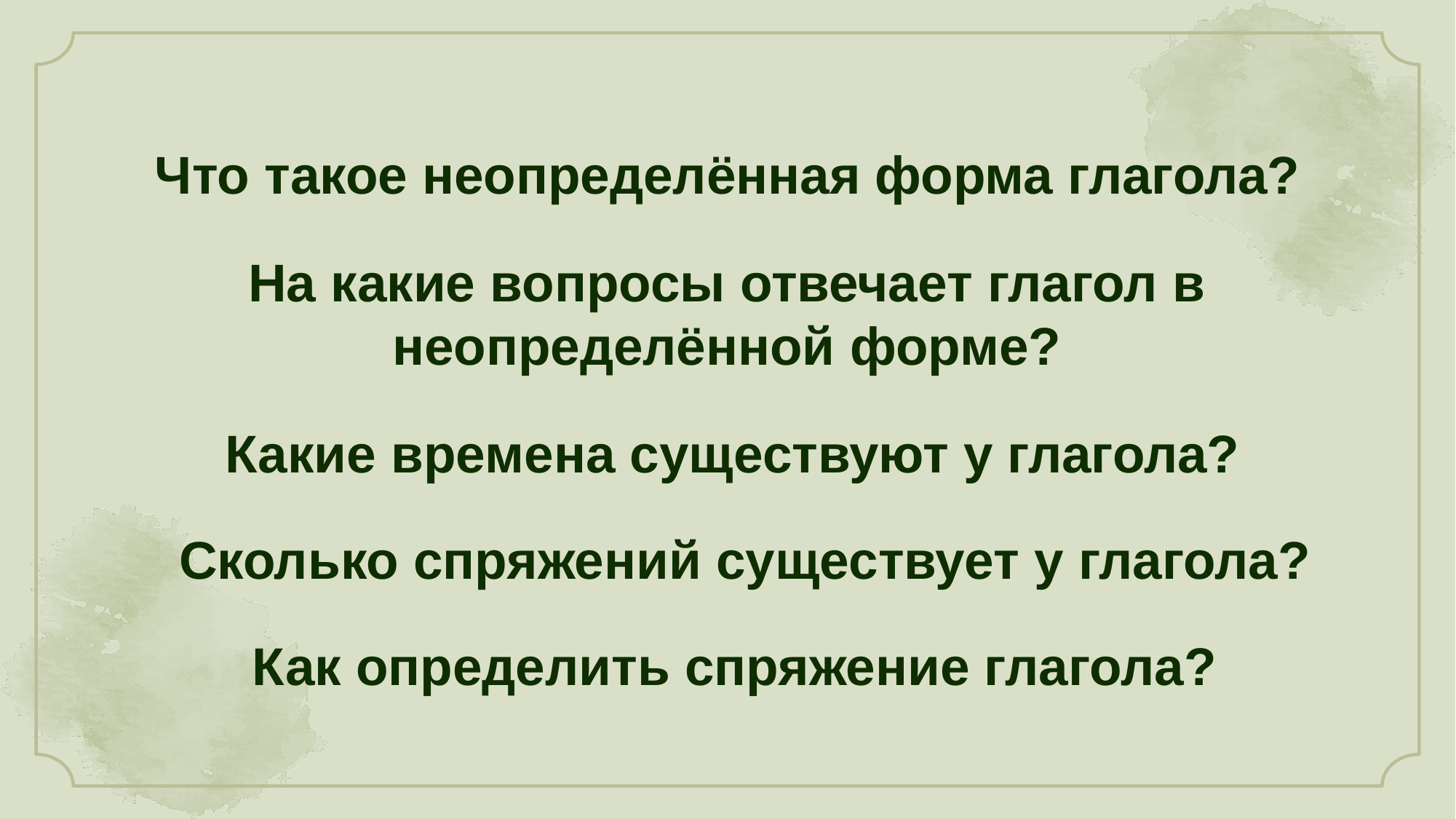

# Что такое неопределённая форма глагола?
На какие вопросы отвечает глагол в неопределённой форме?
Какие времена существуют у глагола?
Сколько спряжений существует у глагола?
Как определить спряжение глагола?